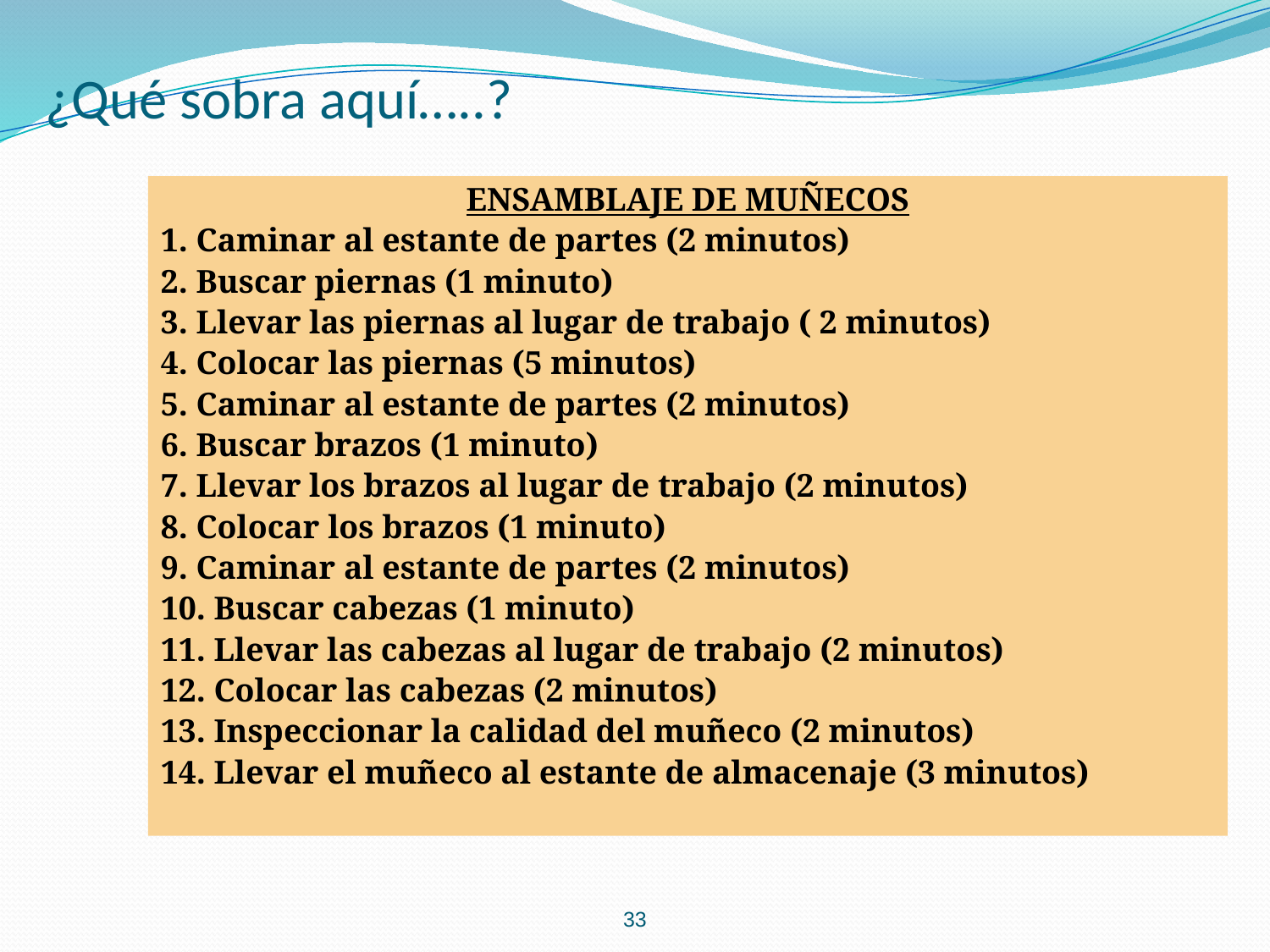

# ¿Qué sobra aquí…..?
ENSAMBLAJE DE MUÑECOS
1. Caminar al estante de partes (2 minutos)
2. Buscar piernas (1 minuto)
3. Llevar las piernas al lugar de trabajo ( 2 minutos)
4. Colocar las piernas (5 minutos)
5. Caminar al estante de partes (2 minutos)
6. Buscar brazos (1 minuto)
7. Llevar los brazos al lugar de trabajo (2 minutos)
8. Colocar los brazos (1 minuto)
9. Caminar al estante de partes (2 minutos)
10. Buscar cabezas (1 minuto)
11. Llevar las cabezas al lugar de trabajo (2 minutos)
12. Colocar las cabezas (2 minutos)
13. Inspeccionar la calidad del muñeco (2 minutos)
14. Llevar el muñeco al estante de almacenaje (3 minutos)
33